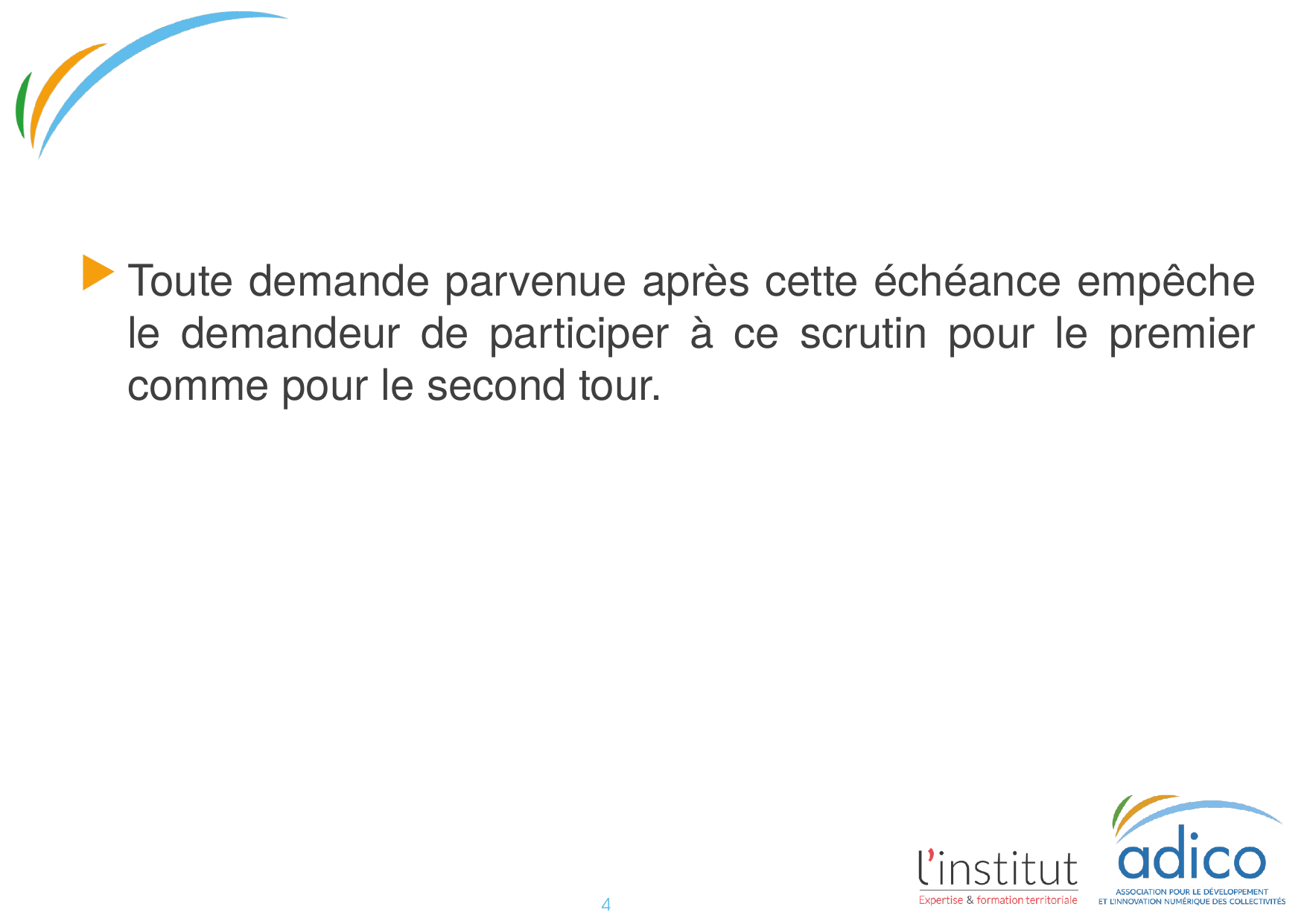

#

Toute demande parvenue après cette échéance empêche le demandeur de participer à ce scrutin pour le premier comme pour le second tour.